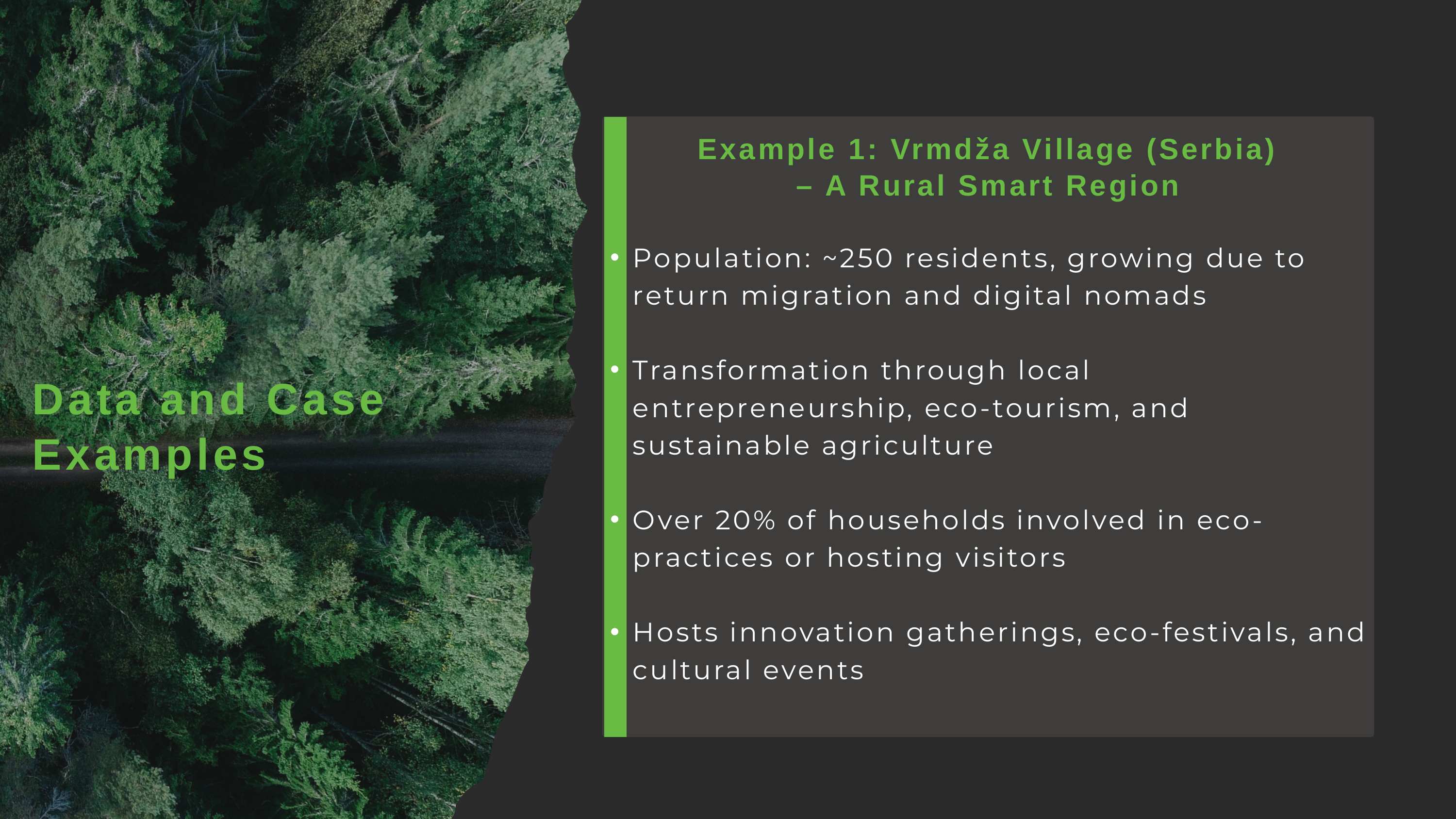

Example 1: Vrmdža Village (Serbia) – A Rural Smart Region

Population: ~250 residents, growing due to return migration and digital nomads

Transformation through local entrepreneurship, eco-tourism, and sustainable agriculture

Over 20% of households involved in eco-practices or hosting visitors

Hosts innovation gatherings, eco-festivals, and cultural events
Data and Case Examples